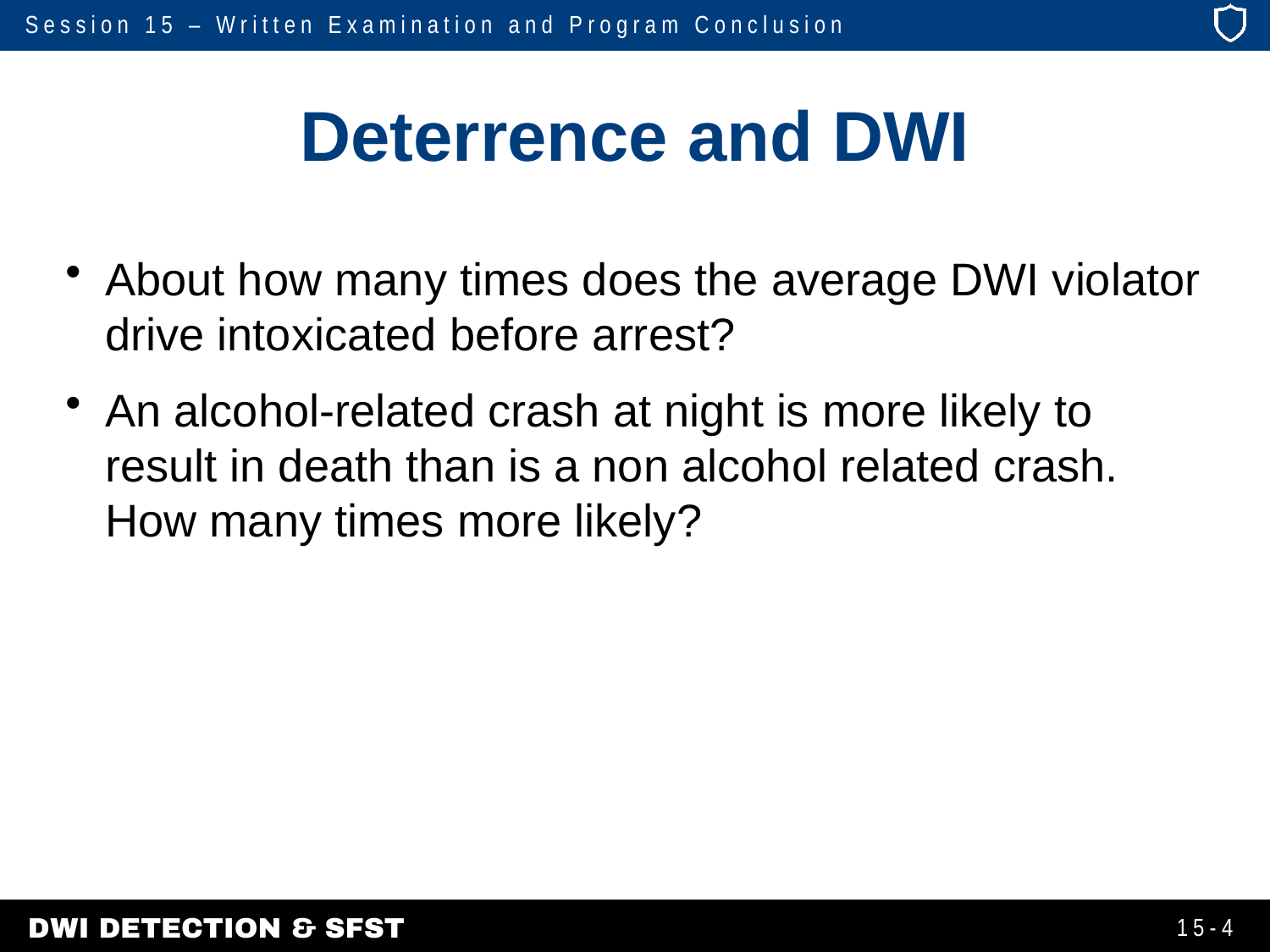

# Deterrence and DWI
About how many times does the average DWI violator drive intoxicated before arrest?
An alcohol-related crash at night is more likely to result in death than is a non alcohol related crash.  How many times more likely?
15-4